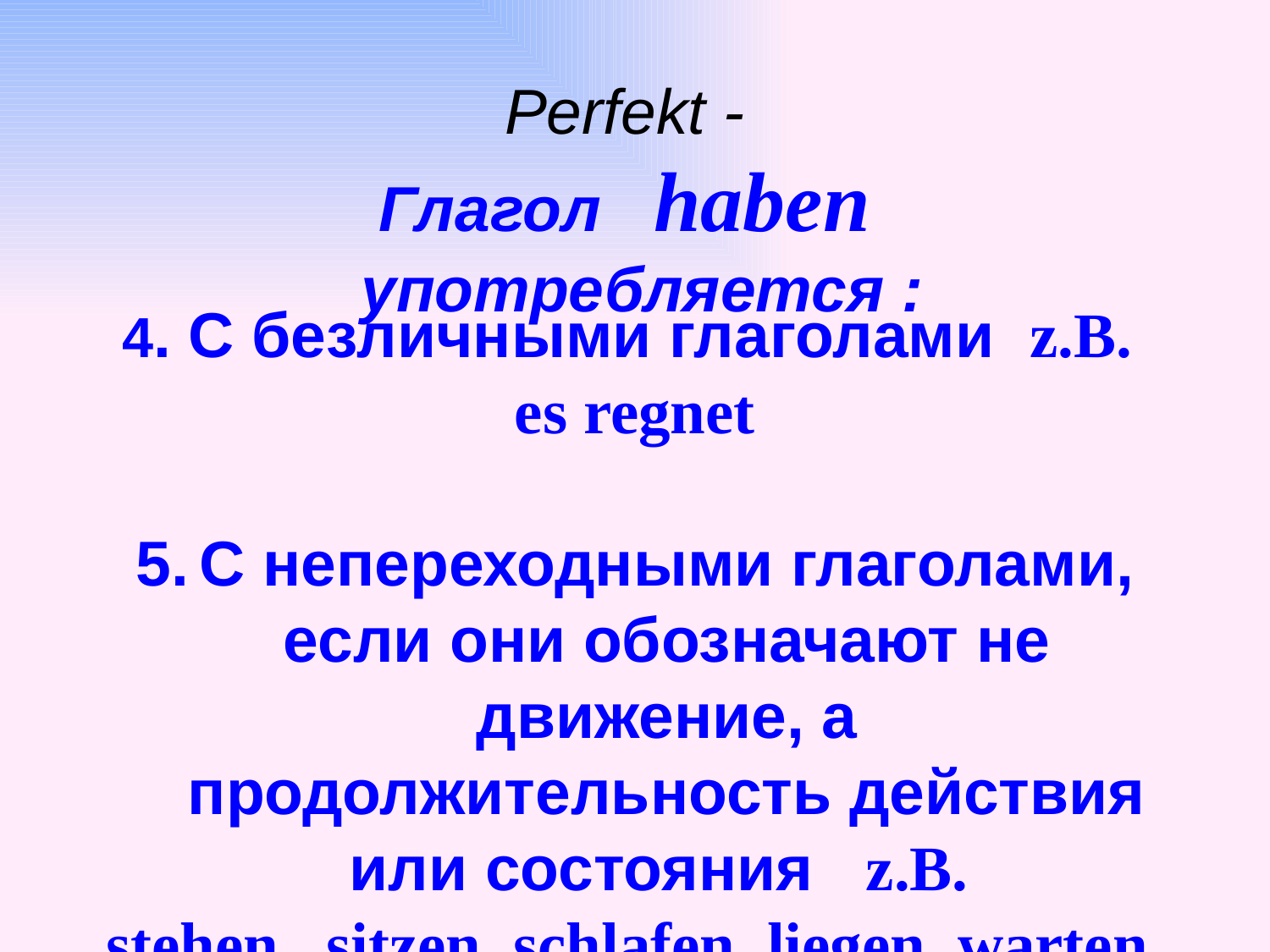

Perfekt -
Глагол   haben   употребляется :

4. С безличными глаголами  z.B.  es regnet

С непереходными глаголами, если они обозначают не движение, а продолжительность действия или состояния   z.B.
stehen , sitzen, schlafen, liegen, warten, dauern.